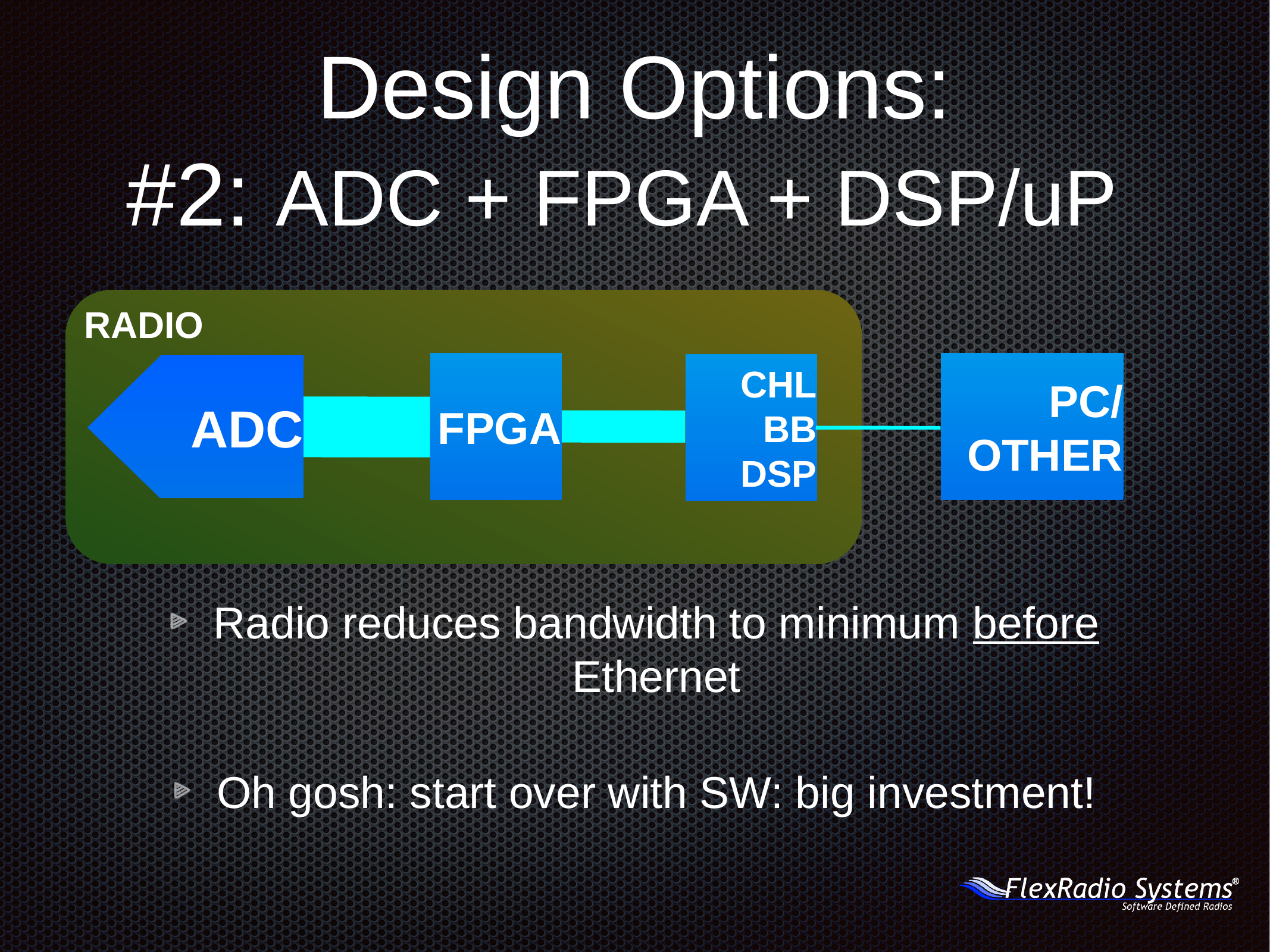

Design Options:
#2: ADC + FPGA + DSP/uP

RADIO
FPGA
PC/
OTHER
CHL
BB
DSP
ADC

Radio reduces bandwidth to minimum before Ethernet
Oh gosh: start over with SW: big investment!